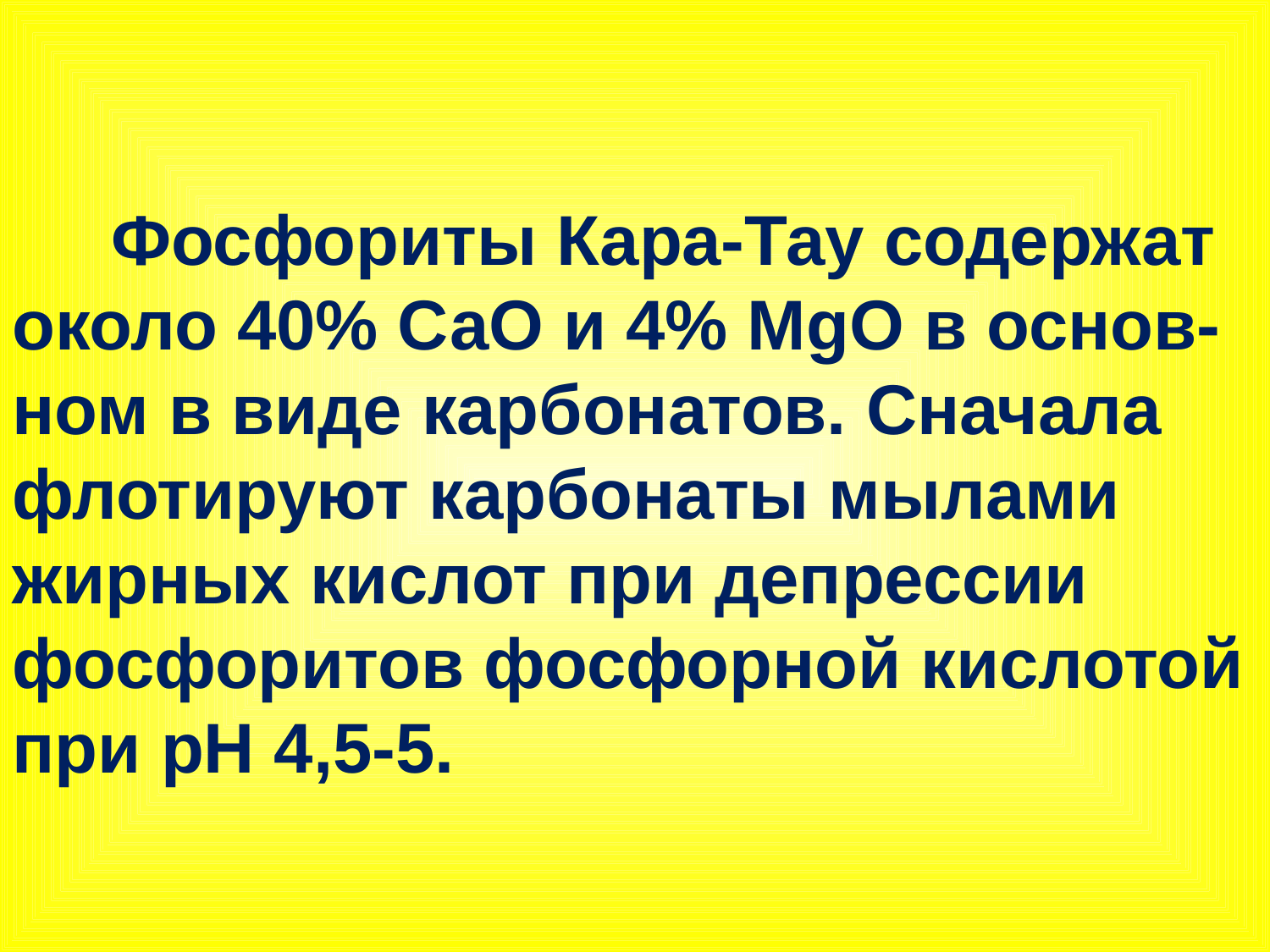

Фосфориты Кара-Тау содержат около 40% СаО и 4% МgО в основ-ном в виде карбонатов. Сначала флотируют карбонаты мылами жирных кислот при депрессии фосфоритов фосфорной кислотой при рН 4,5-5.